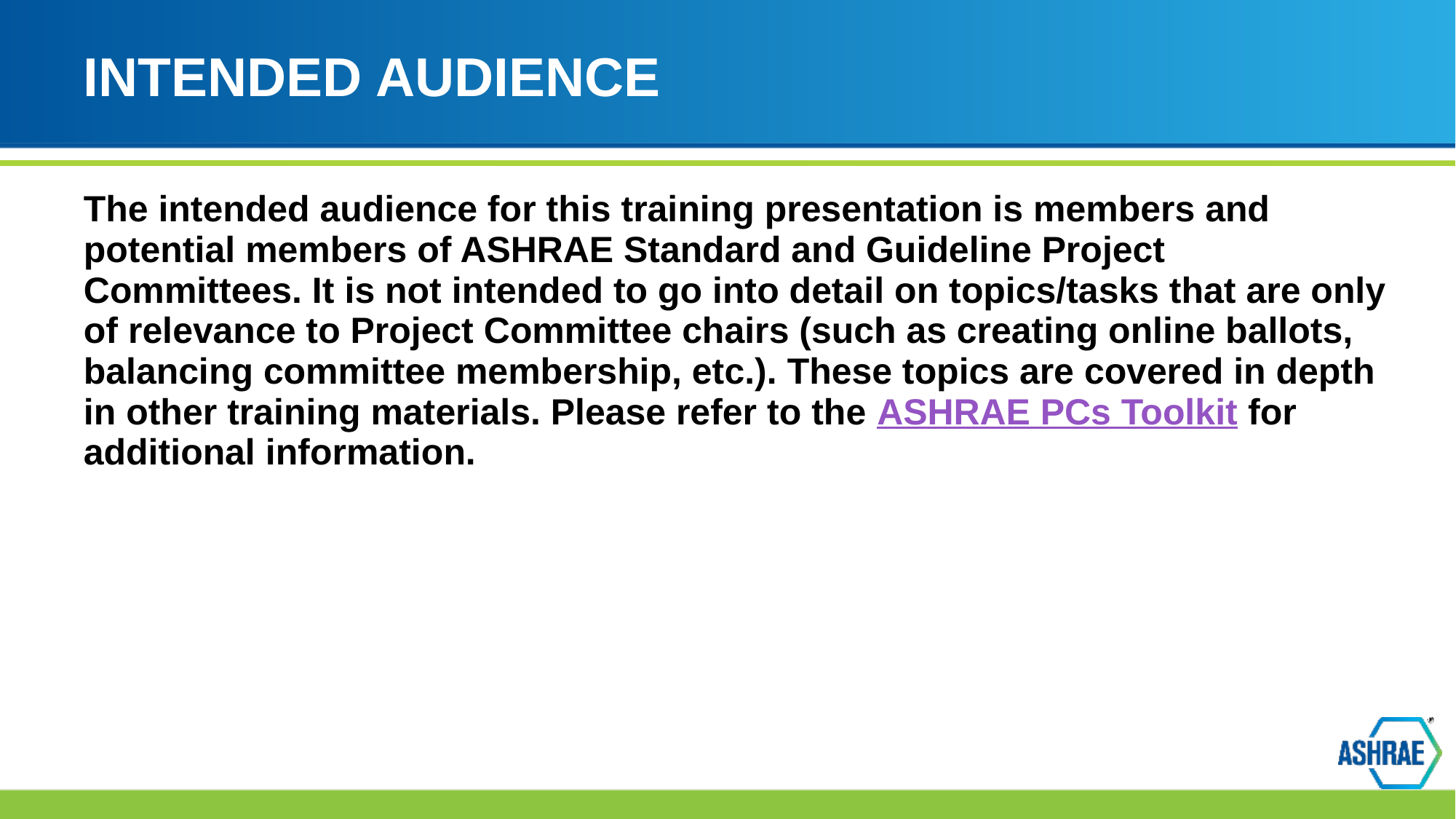

# INTENDED AUDIENCE
The intended audience for this training presentation is members and potential members of ASHRAE Standard and Guideline Project Committees. It is not intended to go into detail on topics/tasks that are only of relevance to Project Committee chairs (such as creating online ballots, balancing committee membership, etc.). These topics are covered in depth in other training materials. Please refer to the ASHRAE PCs Toolkit for additional information.